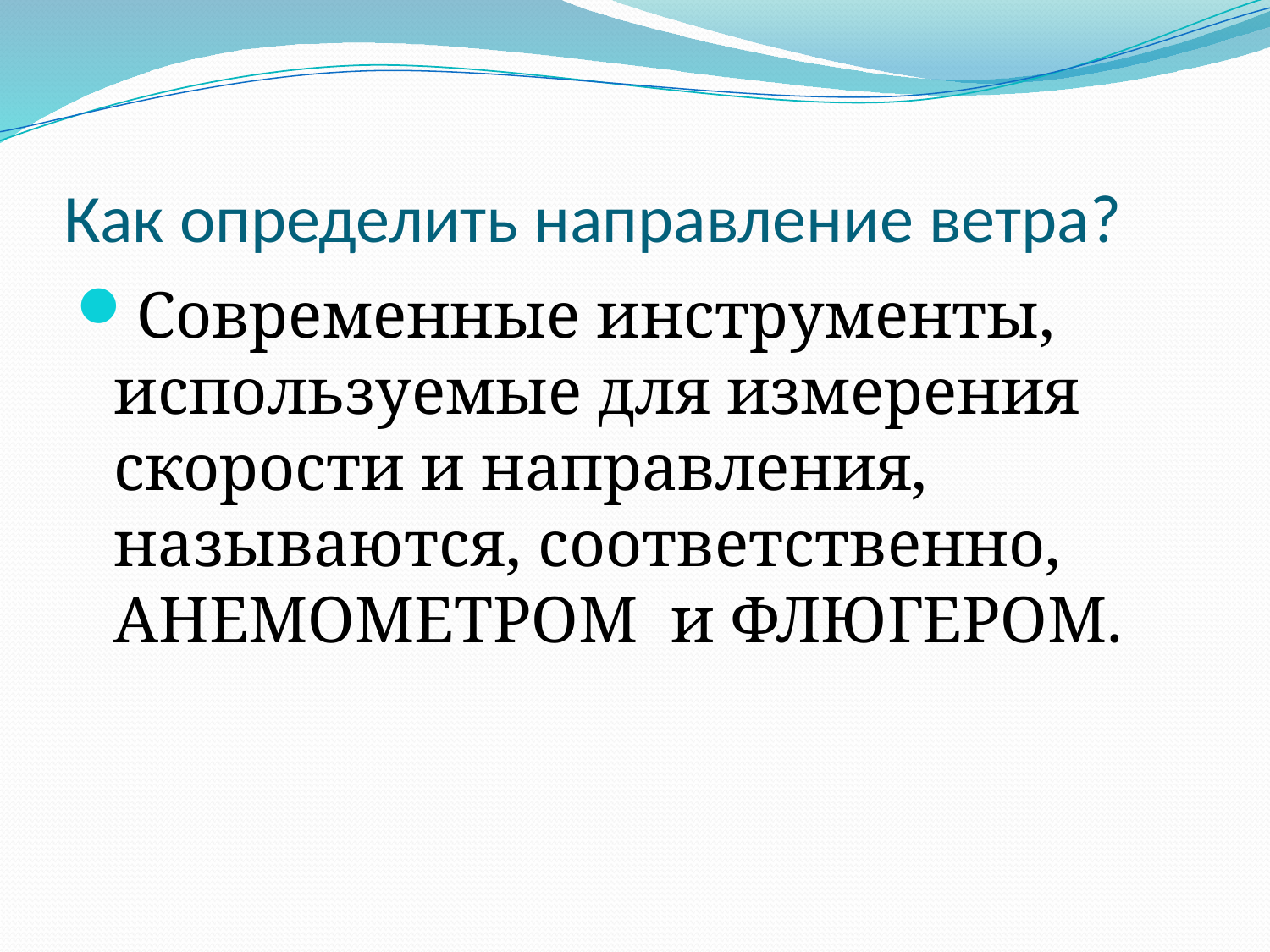

# Как определить направление ветра?
Современные инструменты, используемые для измерения скорости и направления, называются, соответственно, АНЕМОМЕТРОМ  и ФЛЮГЕРОМ.